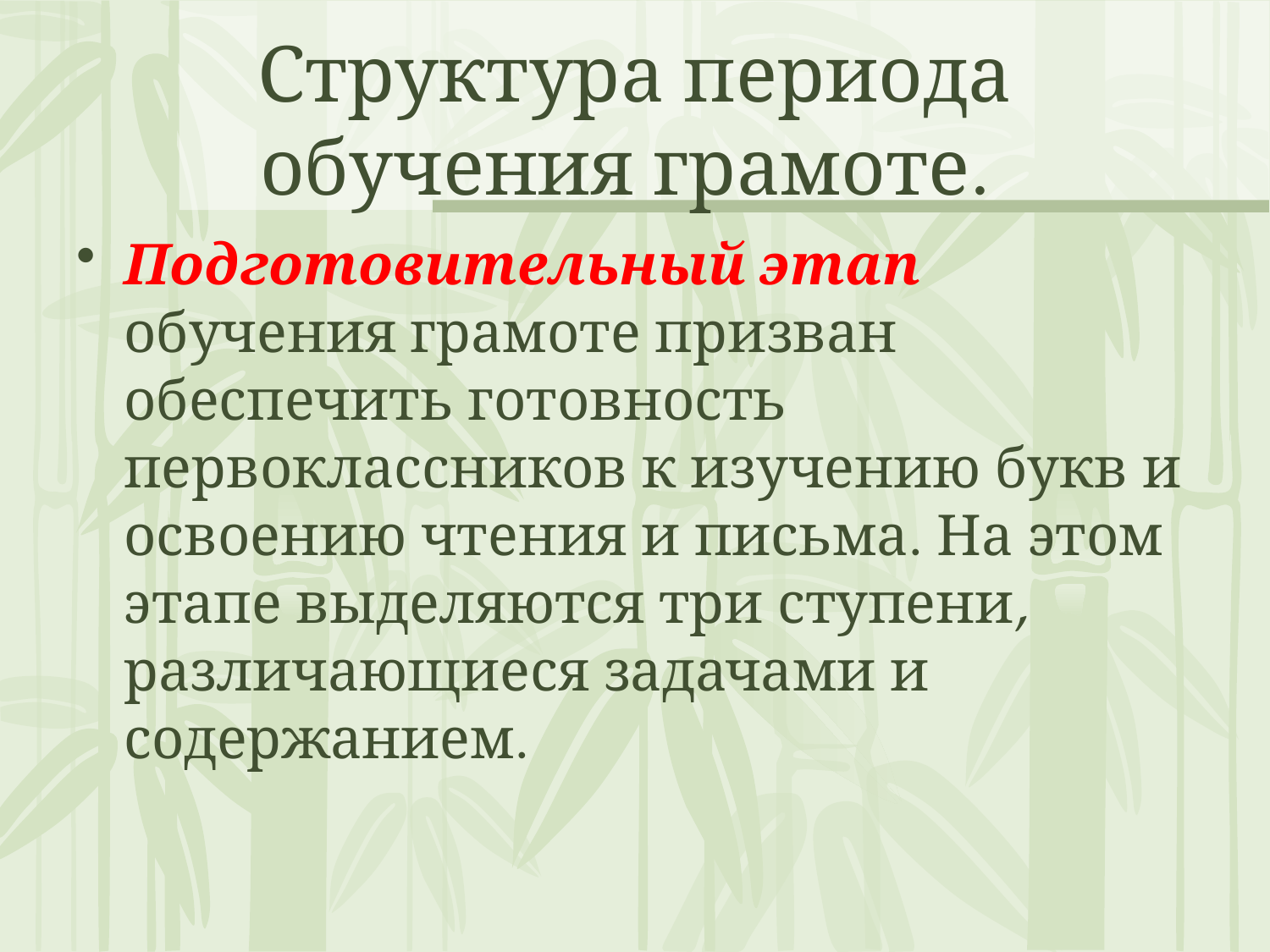

# Структура периода обучения грамоте.
Подготовительный этап обучения грамоте призван обеспечить готовность первоклассников к изучению букв и освоению чтения и письма. На этом этапе выделяются три ступени, различающиеся задачами и содержанием.